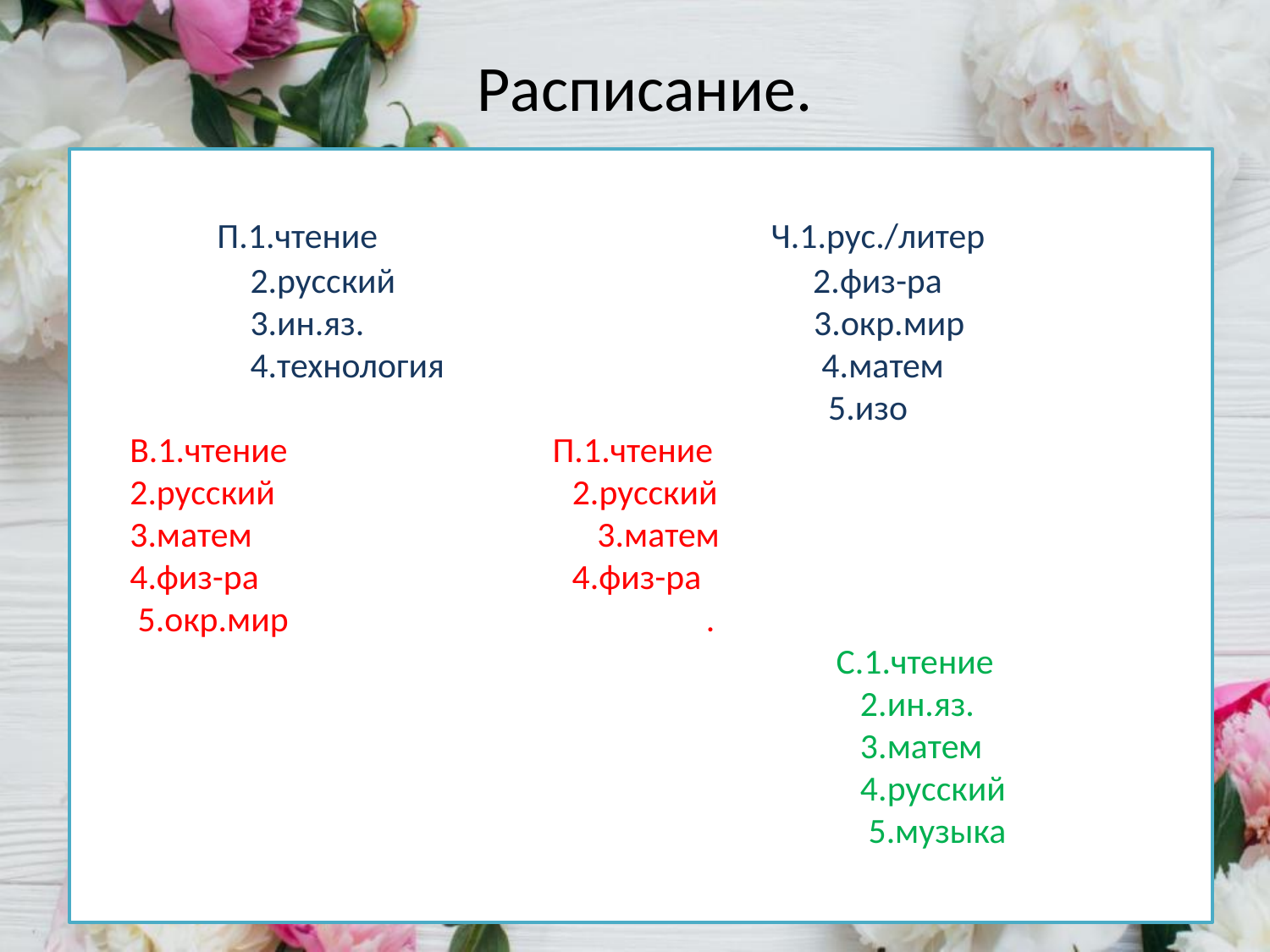

# Расписание.

           П.1.чтение                                                 Ч.1.рус./литер
               2.русский                                                    2.физ-ра
               3.ин.яз.                                                        3.окр.мир
               4.технология                                               4.матем
                                                                                       5.изо
В.1.чтение                                 П.1.чтение
2.русский                                     2.русский
3.матем                                           3.матем
4.физ-ра                                       4.физ-ра
 5.окр.мир                                                    .
                                                                                        С.1.чтение
                                                                                           2.ин.яз.
                                                                                           3.матем
                                                                                           4.русский
                                                                                            5.музыка